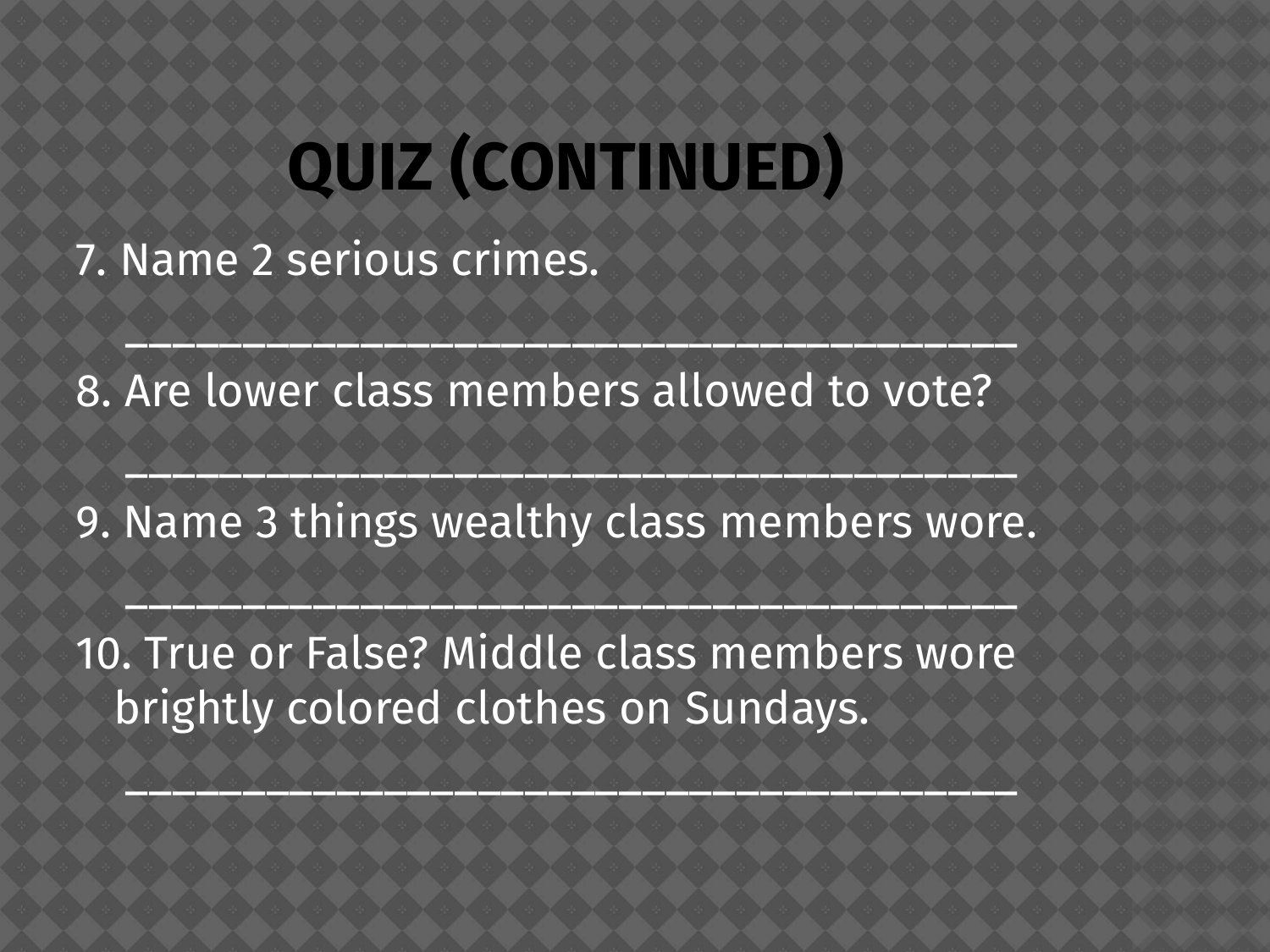

# Quiz (Continued)
7. Name 2 serious crimes.
    ______________________________________
8. Are lower class members allowed to vote?
    ______________________________________
9. Name 3 things wealthy class members wore.
    ______________________________________
10. True or False? Middle class members wore brightly colored clothes on Sundays.
    ______________________________________